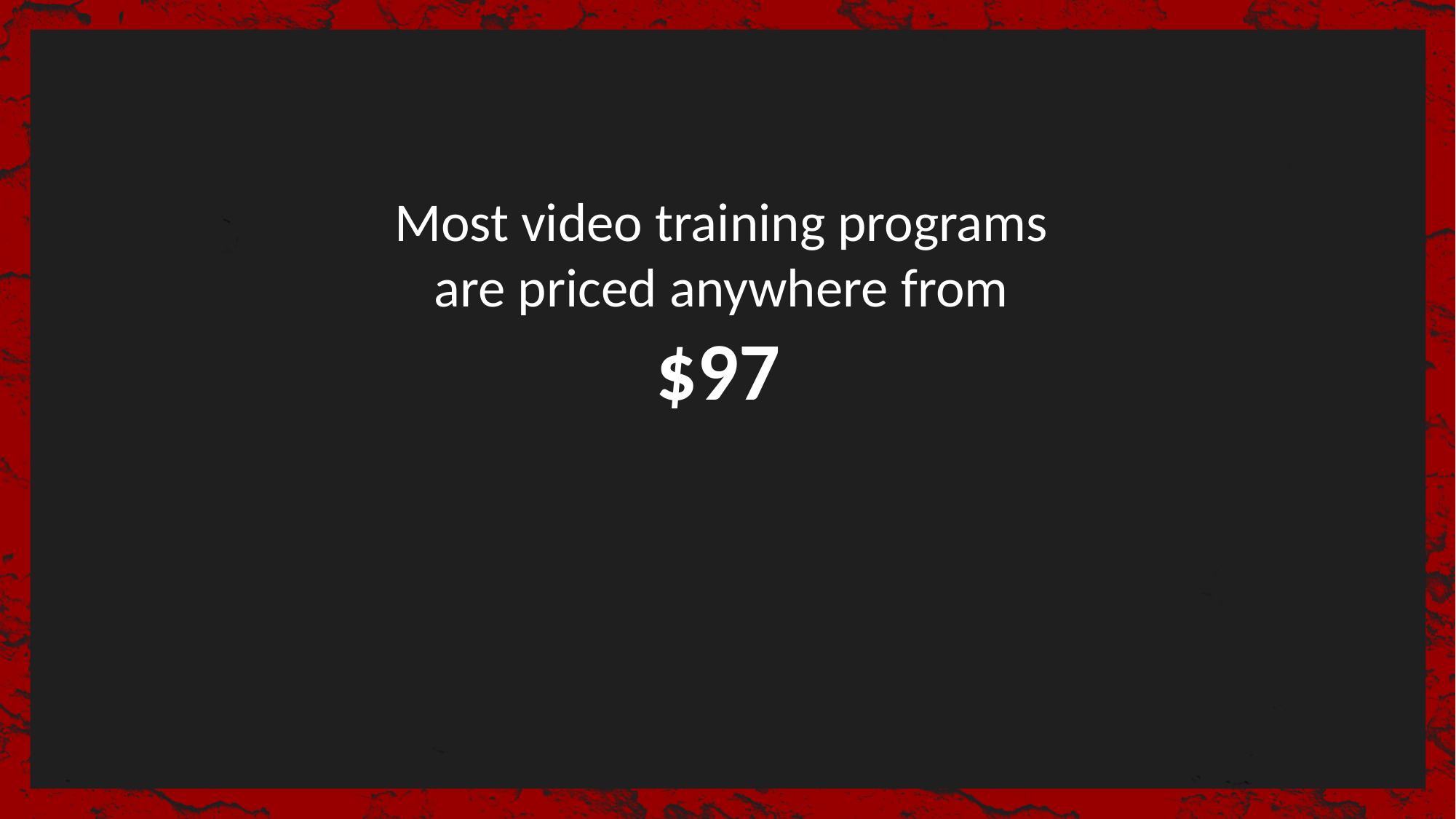

Most video training programs
are priced anywhere from
$97